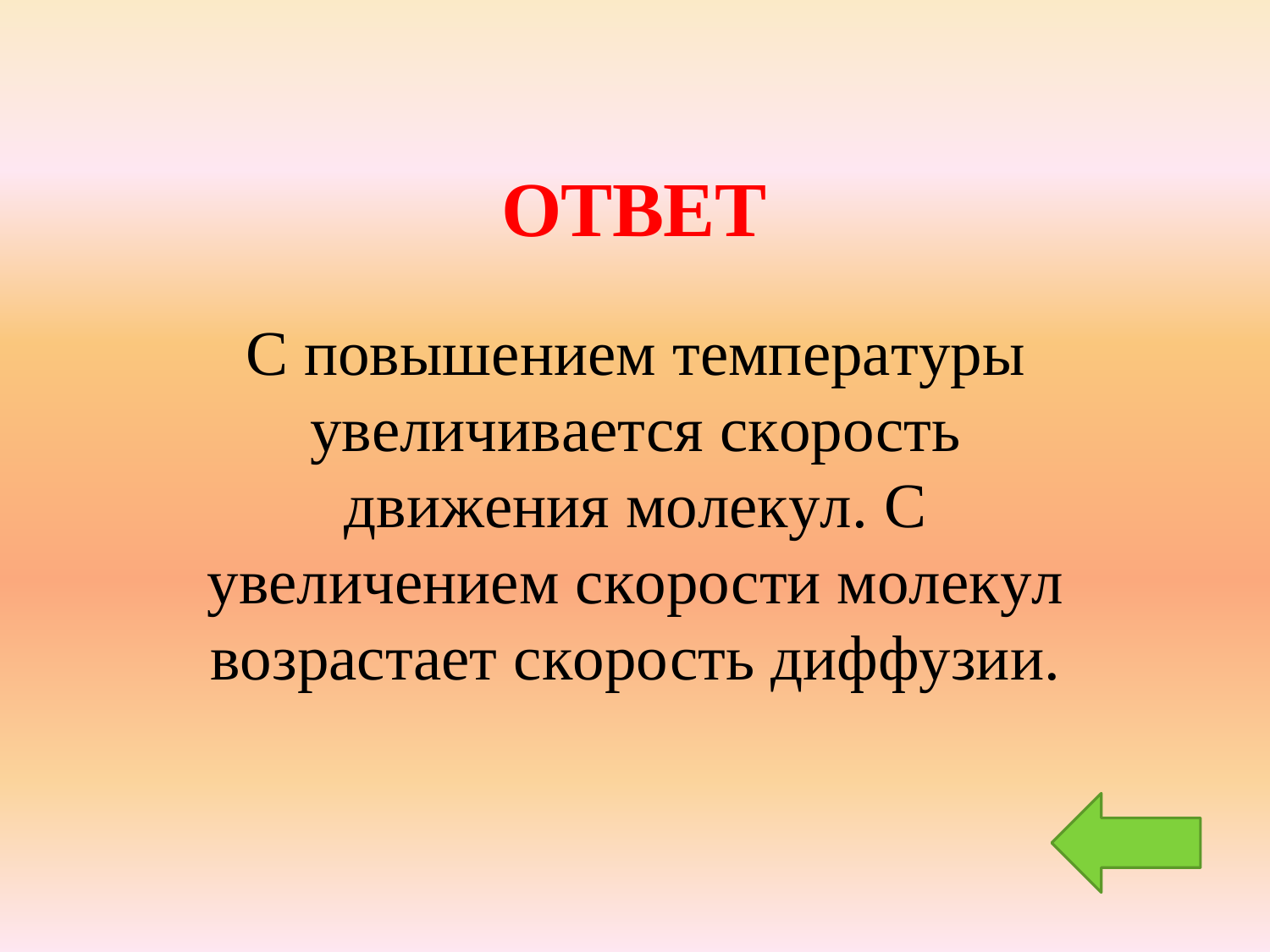

ОТВЕТ
С повышением температуры увеличивается скорость движения молекул. С увеличением скорости молекул возрастает скорость диффузии.